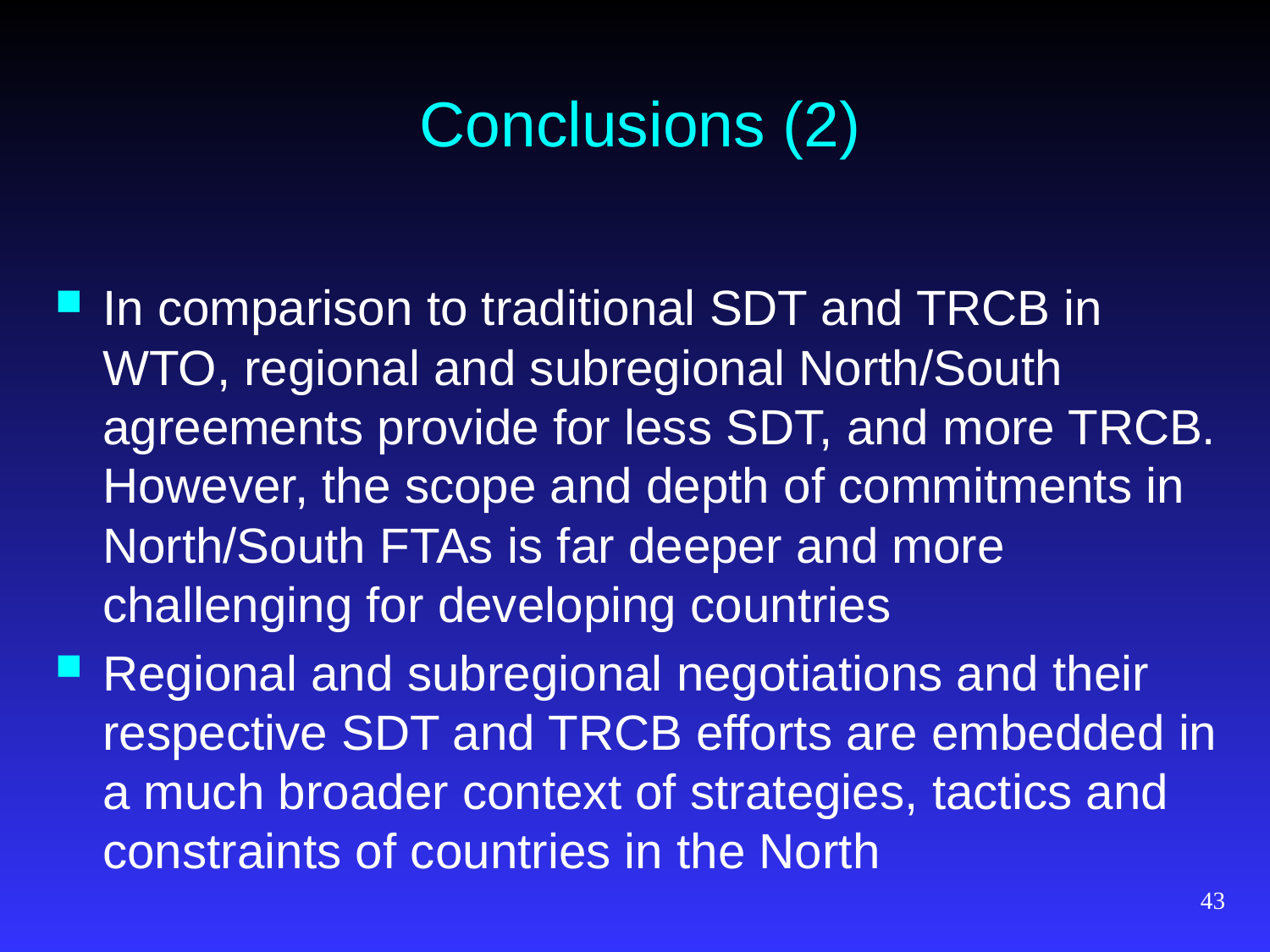

# Conclusions (2)
In comparison to traditional SDT and TRCB in WTO, regional and subregional North/South agreements provide for less SDT, and more TRCB. However, the scope and depth of commitments in North/South FTAs is far deeper and more challenging for developing countries
Regional and subregional negotiations and their respective SDT and TRCB efforts are embedded in a much broader context of strategies, tactics and constraints of countries in the North
43